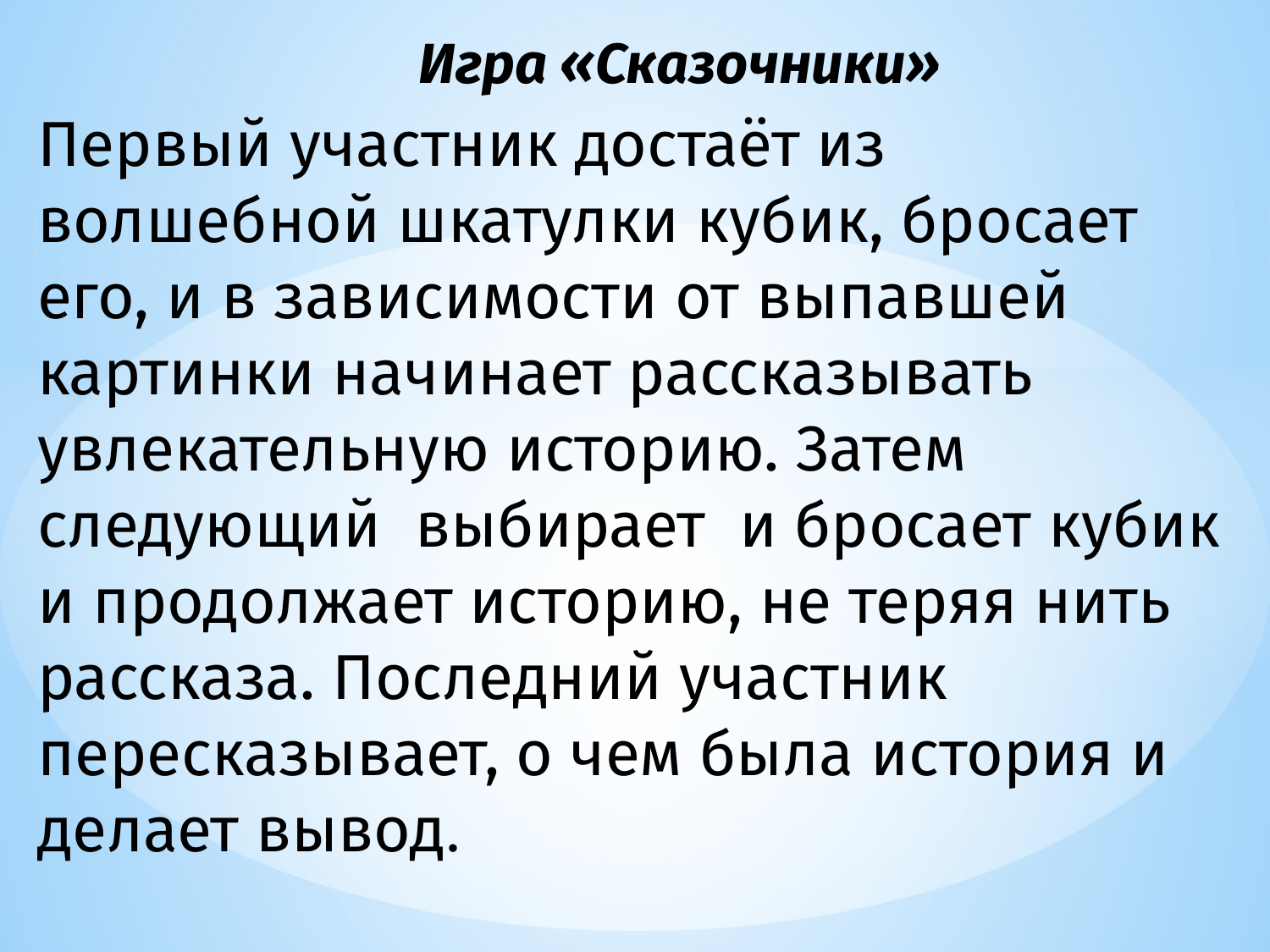

Игра «Сказочники»
Первый участник достаёт из волшебной шкатулки кубик, бросает его, и в зависимости от выпавшей картинки начинает рассказывать увлекательную историю. Затем следующий  выбирает  и бросает кубик и продолжает историю, не теряя нить рассказа. Последний участник пересказывает, о чем была история и делает вывод.